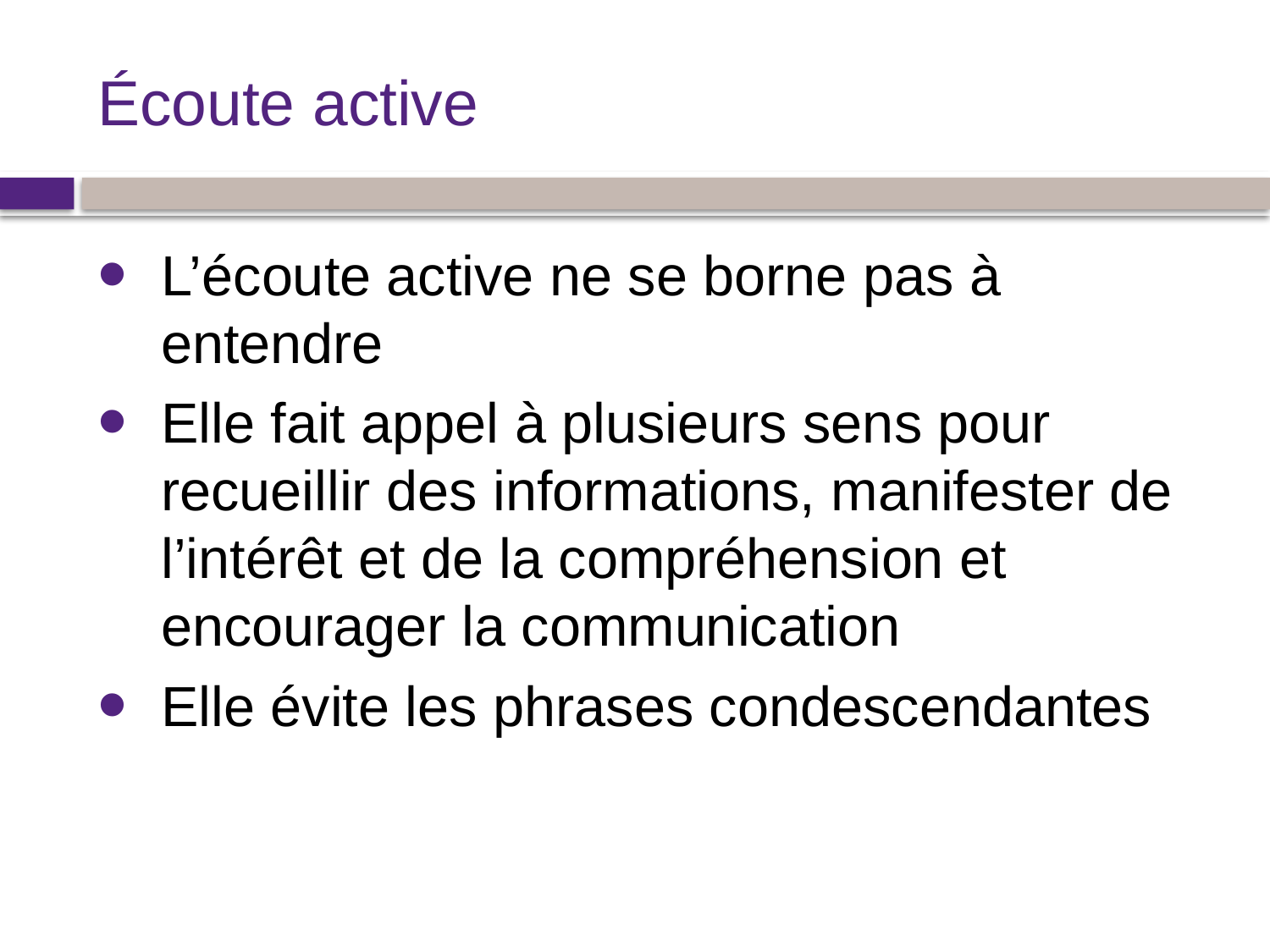

# Écoute active
L’écoute active ne se borne pas à entendre
Elle fait appel à plusieurs sens pour recueillir des informations, manifester de l’intérêt et de la compréhension et encourager la communication
Elle évite les phrases condescendantes